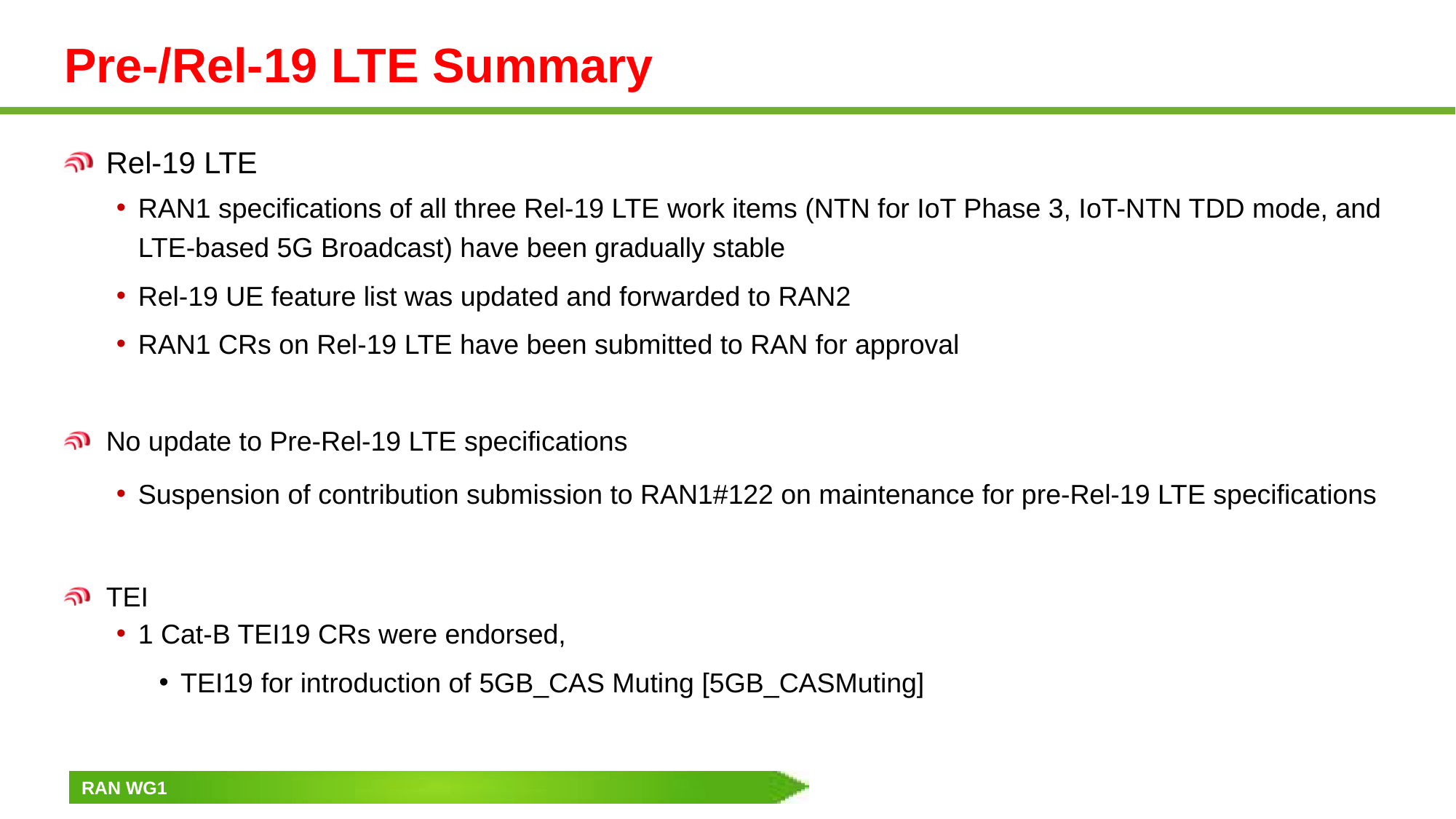

# Pre-/Rel-19 LTE Summary
Rel-19 LTE
RAN1 specifications of all three Rel-19 LTE work items (NTN for IoT Phase 3, IoT-NTN TDD mode, and LTE-based 5G Broadcast) have been gradually stable
Rel-19 UE feature list was updated and forwarded to RAN2
RAN1 CRs on Rel-19 LTE have been submitted to RAN for approval

No update to Pre-Rel-19 LTE specifications
Suspension of contribution submission to RAN1#122 on maintenance for pre-Rel-19 LTE specifications

TEI
1 Cat-B TEI19 CRs were endorsed,
TEI19 for introduction of 5GB_CAS Muting [5GB_CASMuting]